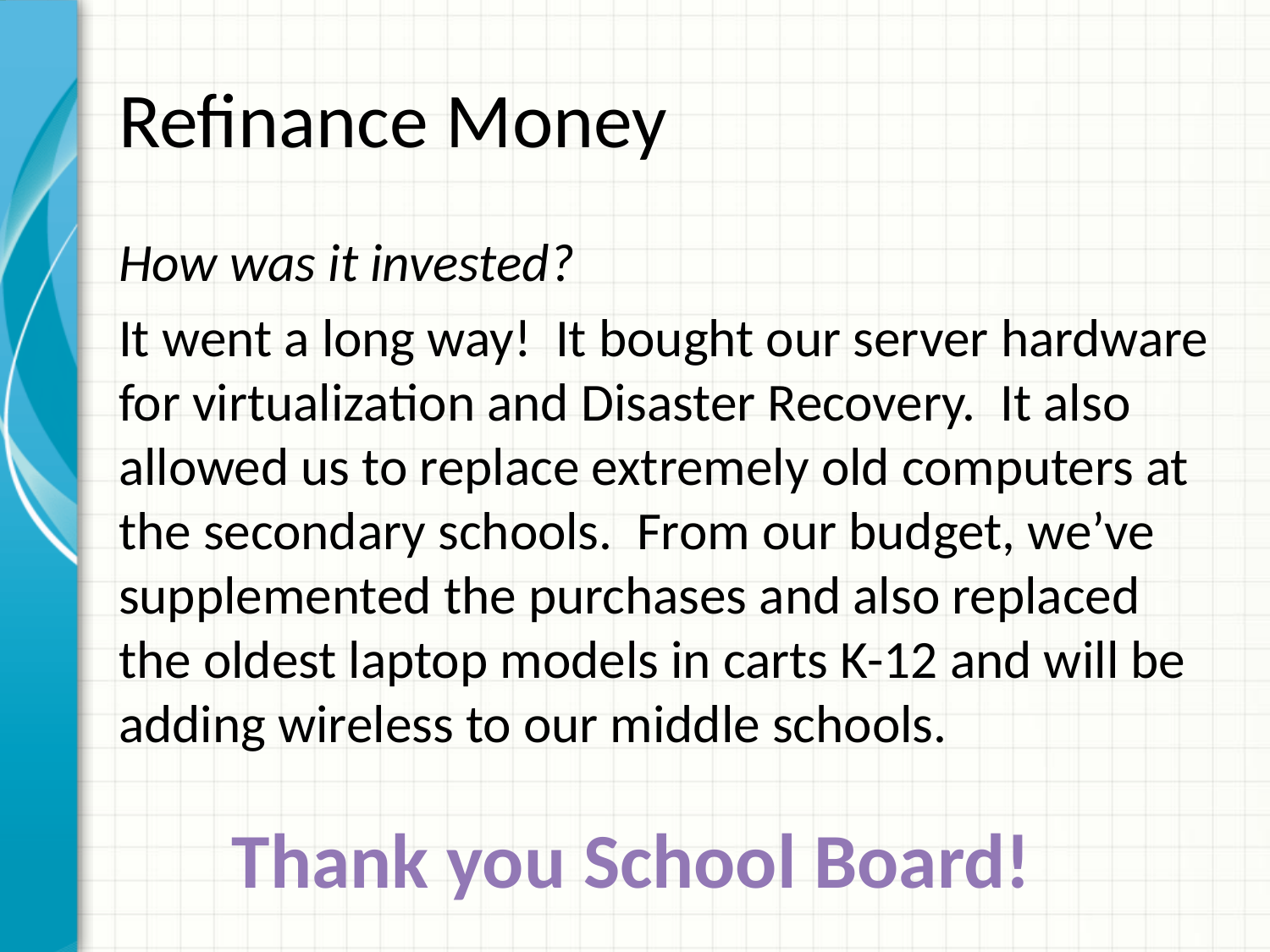

# Refinance Money
How was it invested?
It went a long way!  It bought our server hardware for virtualization and Disaster Recovery.  It also allowed us to replace extremely old computers at the secondary schools.  From our budget, we’ve supplemented the purchases and also replaced the oldest laptop models in carts K-12 and will be adding wireless to our middle schools.
Thank you School Board!